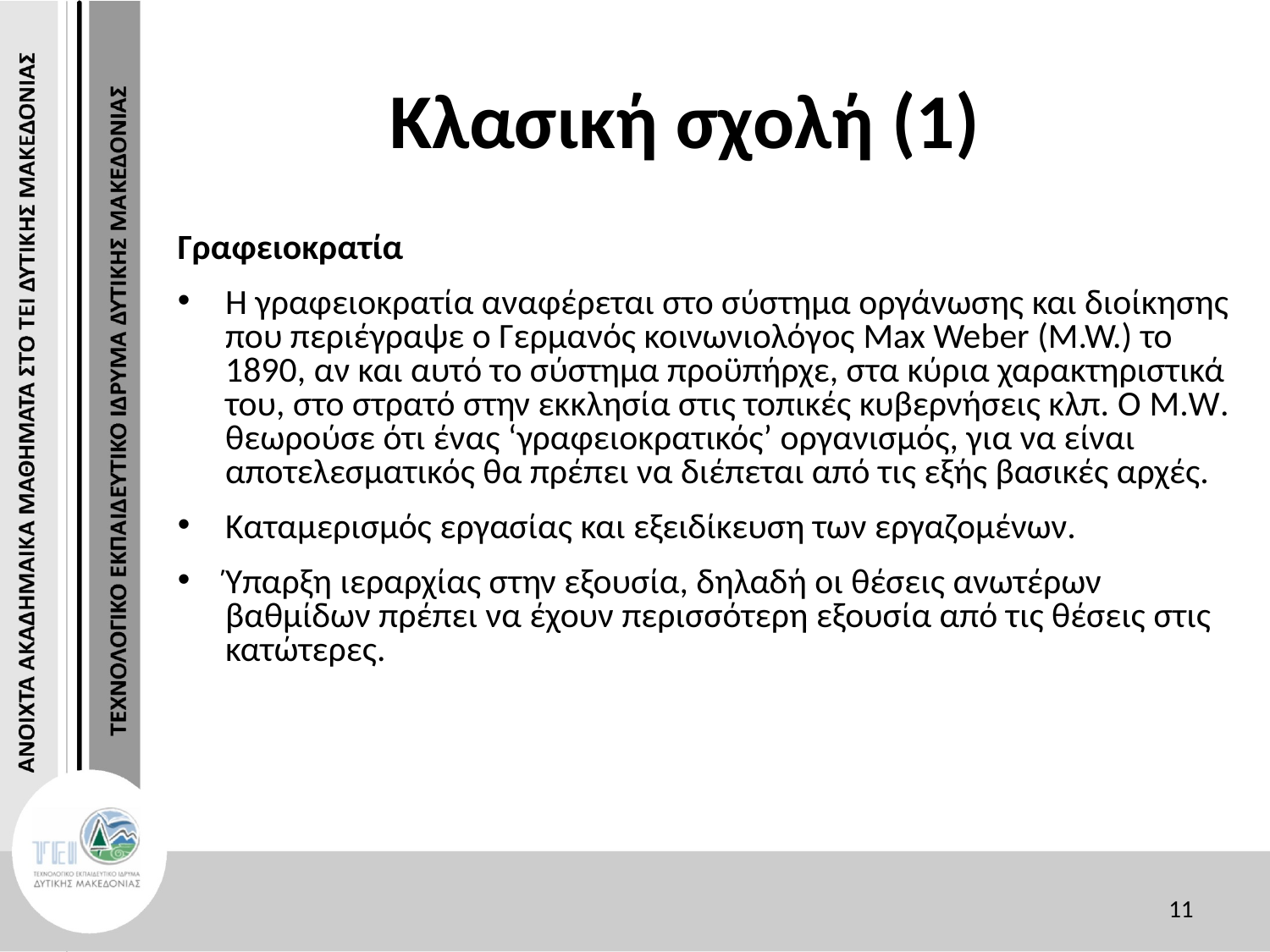

# Κλασική σχολή (1)
Γραφειοκρατία
Η γραφειοκρατία αναφέρεται στο σύστημα οργάνωσης και διοίκησης που περιέγραψε ο Γερμανός κοινωνιολόγος Max Weber (M.W.) το 1890, αν και αυτό το σύστημα προϋπήρχε, στα κύρια χαρακτηριστικά του, στο στρατό στην εκκλησία στις τοπικές κυβερνήσεις κλπ. O Μ.W. θεωρούσε ότι ένας ‘γραφειοκρατικός’ οργανισμός, για να είναι αποτελεσματικός θα πρέπει να διέπεται από τις εξής βασικές αρχές.
Καταμερισμός εργασίας και εξειδίκευση των εργαζομένων.
Ύπαρξη ιεραρχίας στην εξουσία, δηλαδή οι θέσεις ανωτέρων βαθμίδων πρέπει να έχουν περισσότερη εξουσία από τις θέσεις στις κατώτερες.
11